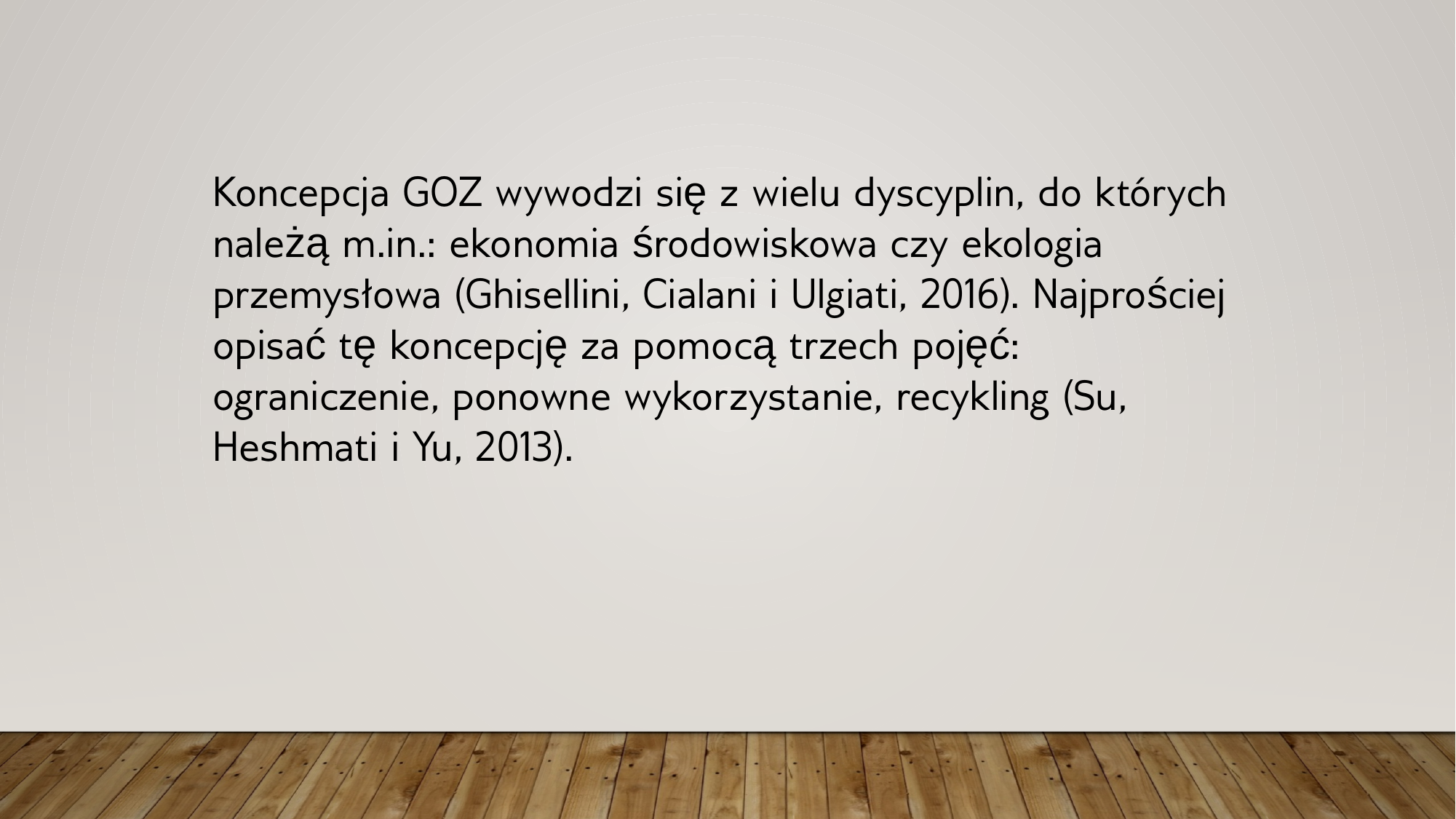

Koncepcja GOZ wywodzi się z wielu dyscyplin, do których należą m.in.: ekonomia środowiskowa czy ekologia przemysłowa (Ghisellini, Cialani i Ulgiati, 2016). Najprościej opisać tę koncepcję za pomocą trzech pojęć: ograniczenie, ponowne wykorzystanie, recykling (Su, Heshmati i Yu, 2013).